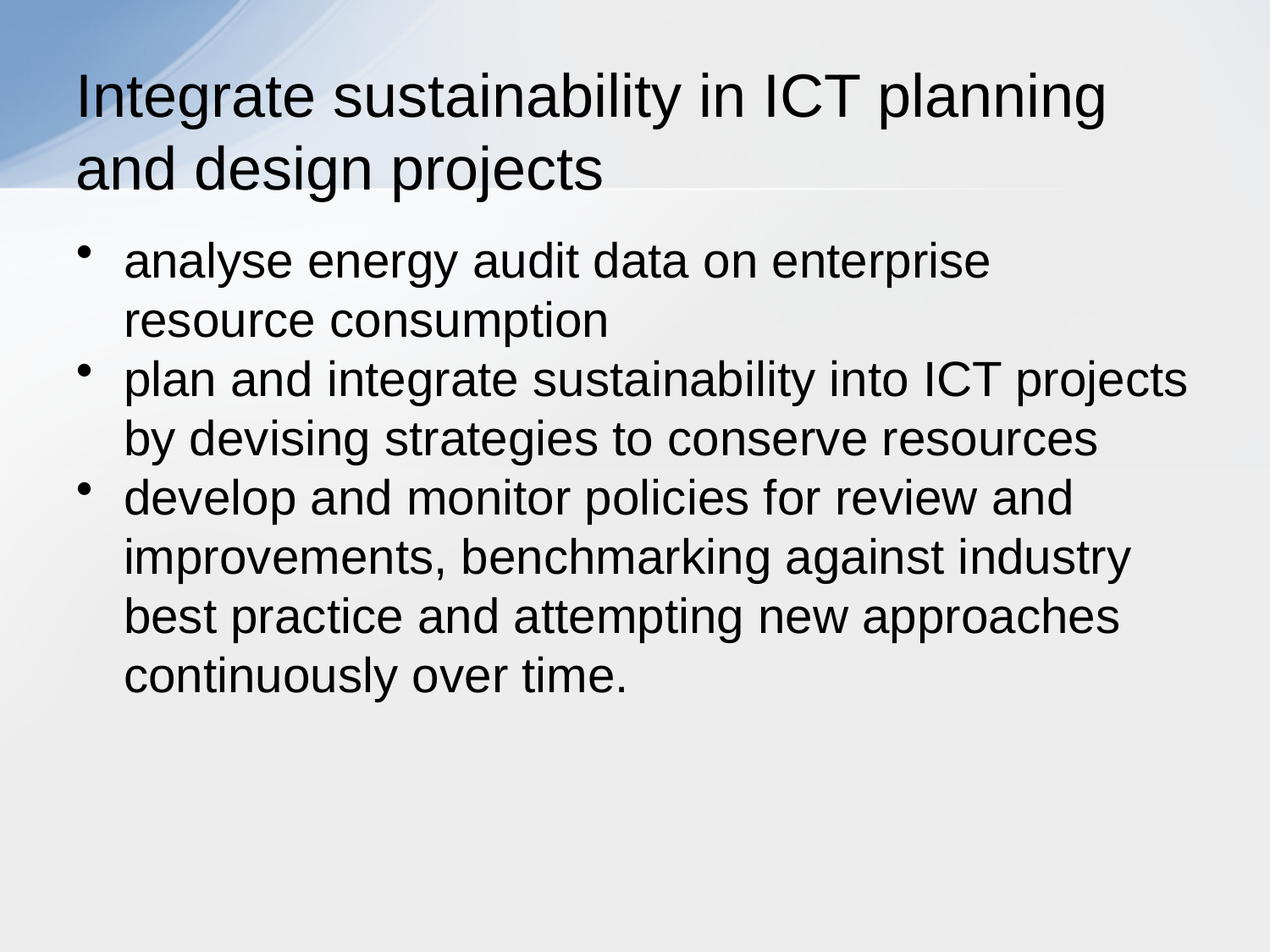

# Integrate sustainability in ICT planning and design projects
analyse energy audit data on enterprise resource consumption
plan and integrate sustainability into ICT projects by devising strategies to conserve resources
develop and monitor policies for review and improvements, benchmarking against industry best practice and attempting new approaches continuously over time.